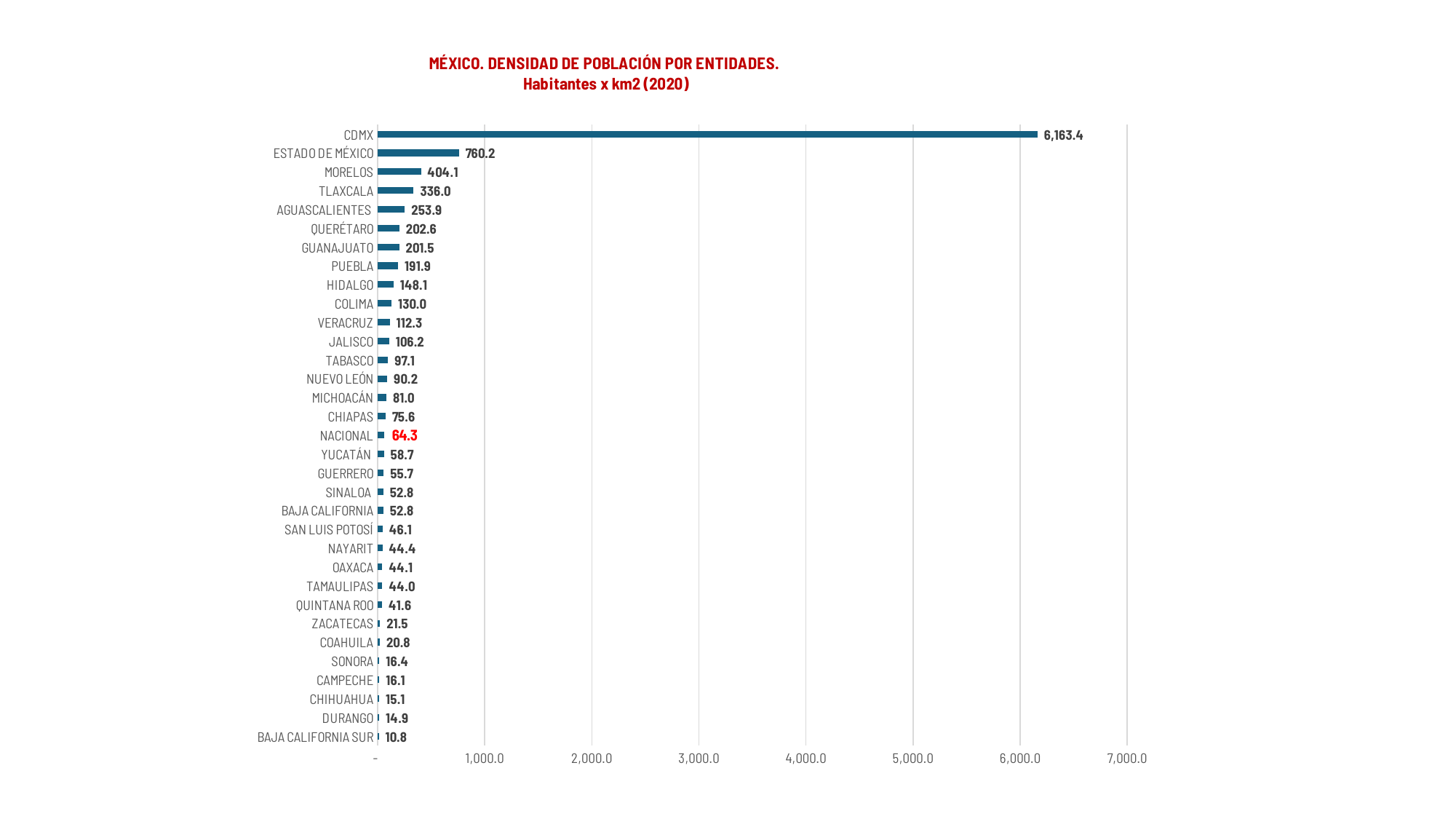

### Chart: MÉXICO. DENSIDAD DE POBLACIÓN POR ENTIDADES.
Habitantes x km2 (2020)

| Category |  |
|---|---|
| BAJA CALIFORNIA SUR | 10.803050762149335 |
| DURANGO | 14.855630491877696 |
| CHIHUAHUA | 15.124003385437929 |
| CAMPECHE | 16.149684525849395 |
| SONORA | 16.419084640658983 |
| COAHUILA | 20.757776651969593 |
| ZACATECAS | 21.54940598044777 |
| QUINTANA ROO | 41.56082513891002 |
| TAMAULIPAS | 43.95969809082447 |
| OAXACA | 44.07267250868196 |
| NAYARIT | 44.35072604239585 |
| SAN LUIS POTOSÍ | 46.141665985449194 |
| BAJA CALIFORNIA | 52.75045486354094 |
| SINALOA  | 52.76600529238879 |
| GUERRERO | 55.67473689341608 |
| YUCATÁN  | 58.7206383904626 |
| NACIONAL | 64.27077139140782 |
| CHIAPAS | 75.6206844811829 |
| MICHOACÁN | 81.04012546353418 |
| NUEVO LEÓN | 90.16213604339423 |
| TABASCO | 97.14963871108613 |
| JALISCO | 106.2161130542433 |
| VERACRUZ | 112.25544564105063 |
| COLIMA | 129.97885196374622 |
| HIDALGO | 148.06117744243903 |
| PUEBLA | 191.87859957562898 |
| GUANAJUATO | 201.48769889241024 |
| QUERÉTARO | 202.59584623543702 |
| AGUASCALIENTES  | 253.86096123368415 |
| TLAXCALA | 336.02987539408497 |
| MORELOS | 404.09108610547463 |
| ESTADO DE MÉXICO | 760.2259325870847 |
| CDMX | 6163.3835240580875 |